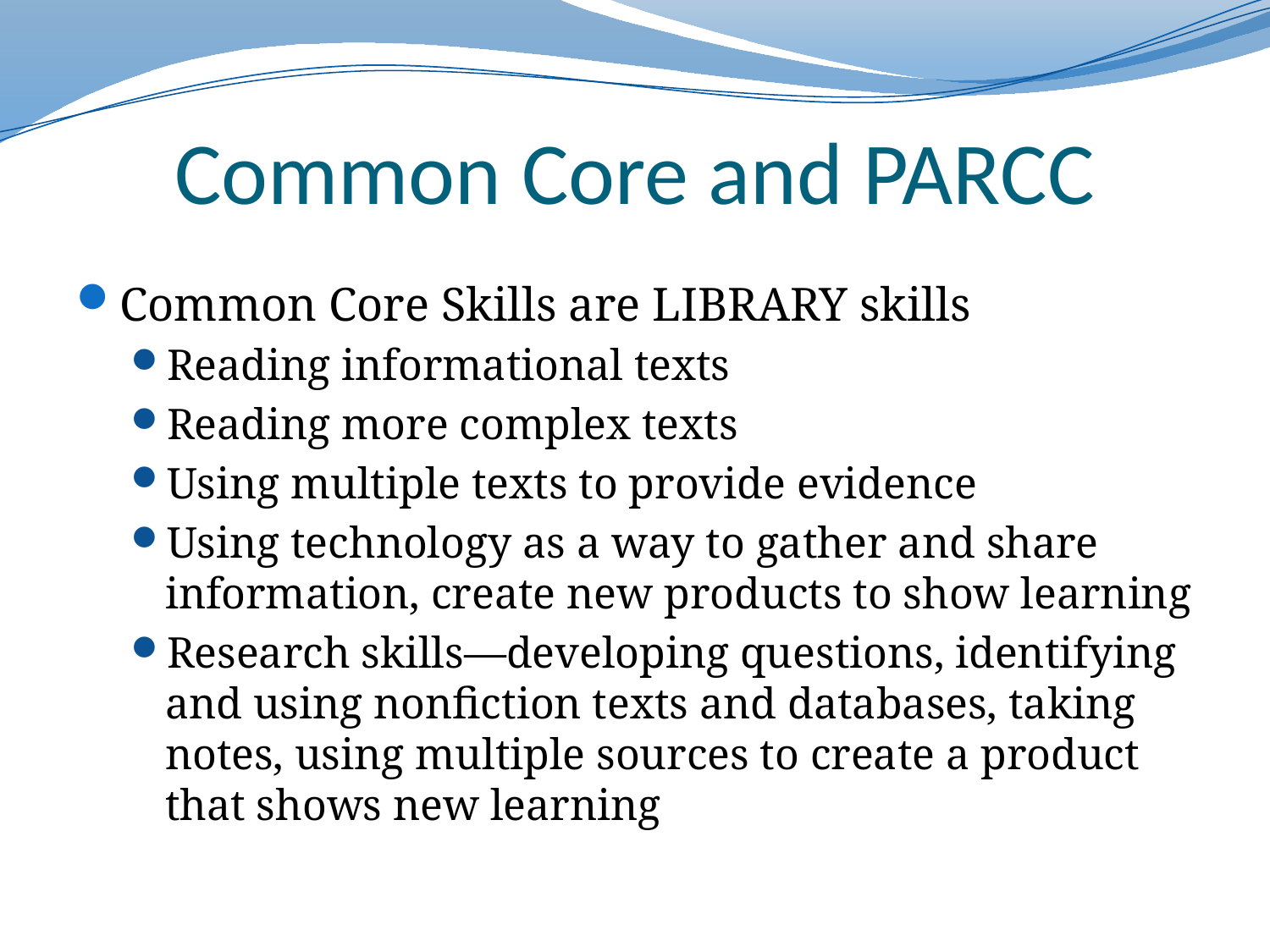

# Common Core and PARCC
Common Core Skills are LIBRARY skills
Reading informational texts
Reading more complex texts
Using multiple texts to provide evidence
Using technology as a way to gather and share information, create new products to show learning
Research skills—developing questions, identifying and using nonfiction texts and databases, taking notes, using multiple sources to create a product that shows new learning